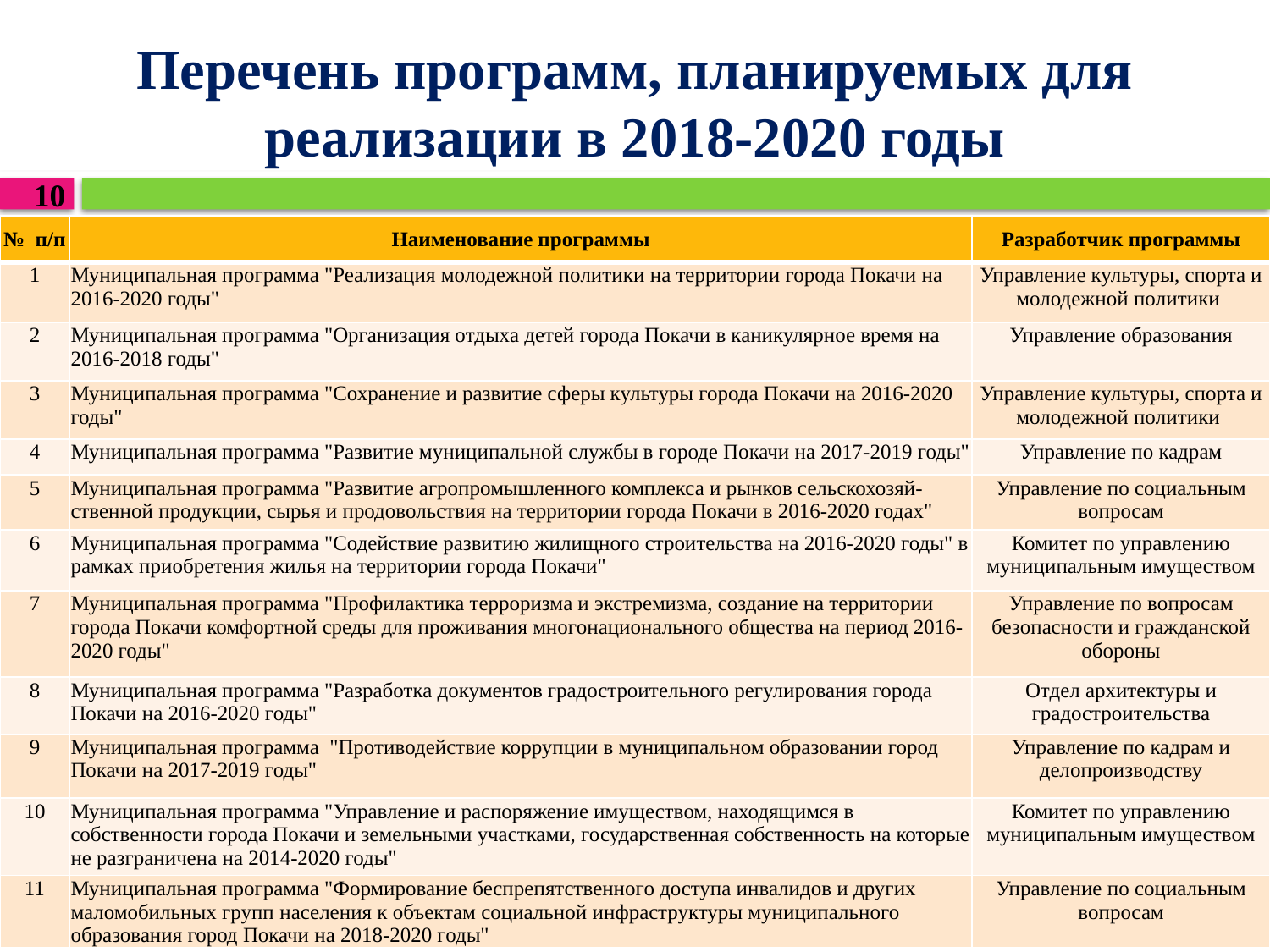

# Перечень программ, планируемых для реализации в 2018-2020 годы
10
| № п/п | Наименование программы | Разработчик программы |
| --- | --- | --- |
| 1 | Муниципальная программа "Реализация молодежной политики на территории города Покачи на 2016-2020 годы" | Управление культуры, спорта и молодежной политики |
| 2 | Муниципальная программа "Организация отдыха детей города Покачи в каникулярное время на 2016-2018 годы" | Управление образования |
| 3 | Муниципальная программа "Сохранение и развитие сферы культуры города Покачи на 2016-2020 годы" | Управление культуры, спорта и молодежной политики |
| 4 | Муниципальная программа "Развитие муниципальной службы в городе Покачи на 2017-2019 годы" | Управление по кадрам |
| 5 | Муниципальная программа "Развитие агропромышленного комплекса и рынков сельскохозяй-ственной продукции, сырья и продовольствия на территории города Покачи в 2016-2020 годах" | Управление по социальным вопросам |
| 6 | Муниципальная программа "Содействие развитию жилищного строительства на 2016-2020 годы" в рамках приобретения жилья на территории города Покачи" | Комитет по управлению муниципальным имуществом |
| 7 | Муниципальная программа "Профилактика терроризма и экстремизма, создание на территории города Покачи комфортной среды для проживания многонационального общества на период 2016-2020 годы" | Управление по вопросам безопасности и гражданской обороны |
| 8 | Муниципальная программа "Разработка документов градостроительного регулирования города Покачи на 2016-2020 годы" | Отдел архитектуры и градостроительства |
| 9 | Муниципальная программа "Противодействие коррупции в муниципальном образовании город Покачи на 2017-2019 годы" | Управление по кадрам и делопроизводству |
| 10 | Муниципальная программа "Управление и распоряжение имуществом, находящимся в собственности города Покачи и земельными участками, государственная собственность на которые не разграничена на 2014-2020 годы" | Комитет по управлению муниципальным имуществом |
| 11 | Муниципальная программа "Формирование беспрепятственного доступа инвалидов и других маломобильных групп населения к объектам социальной инфраструктуры муниципального образования город Покачи на 2018-2020 годы" | Управление по социальным вопросам |